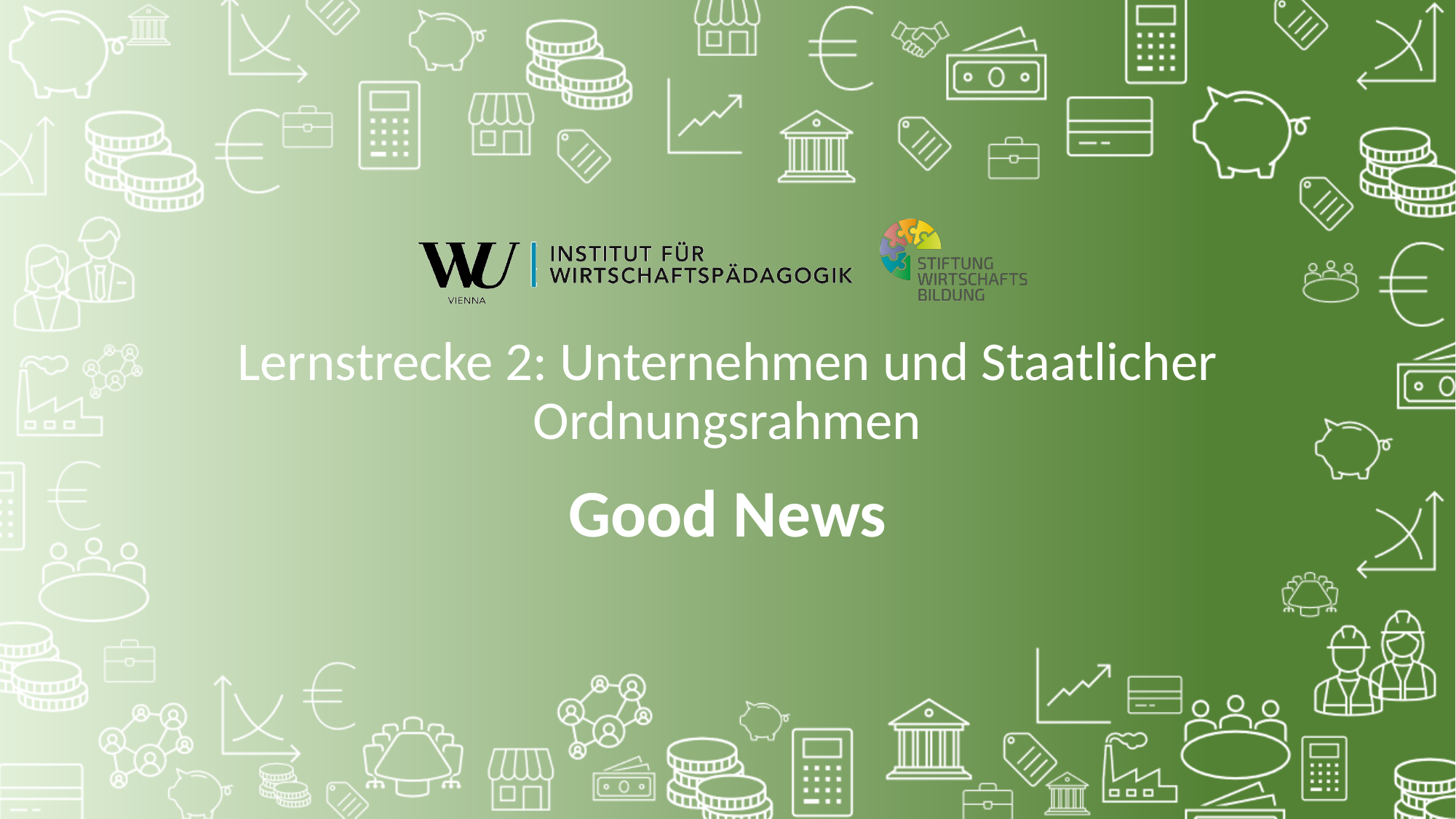

# Lernstrecke 2: Unternehmen und Staatlicher Ordnungsrahmen
Good News